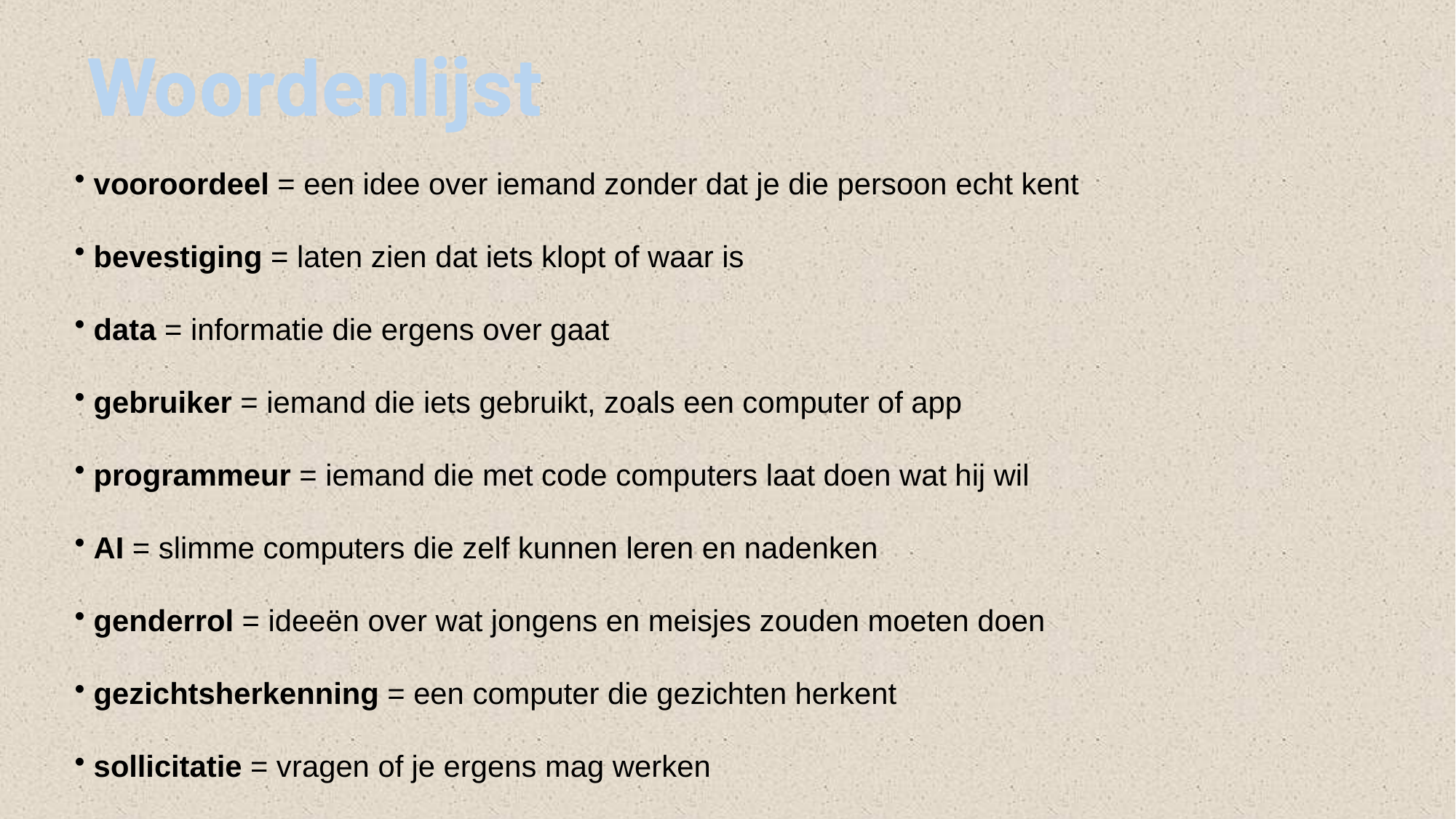

Woordenlijst
 vooroordeel = een idee over iemand zonder dat je die persoon echt kent

 bevestiging = laten zien dat iets klopt of waar is

 data = informatie die ergens over gaat

 gebruiker = iemand die iets gebruikt, zoals een computer of app

 programmeur = iemand die met code computers laat doen wat hij wil

 AI = slimme computers die zelf kunnen leren en nadenken

 genderrol = ideeën over wat jongens en meisjes zouden moeten doen

 gezichtsherkenning = een computer die gezichten herkent

 sollicitatie = vragen of je ergens mag werken